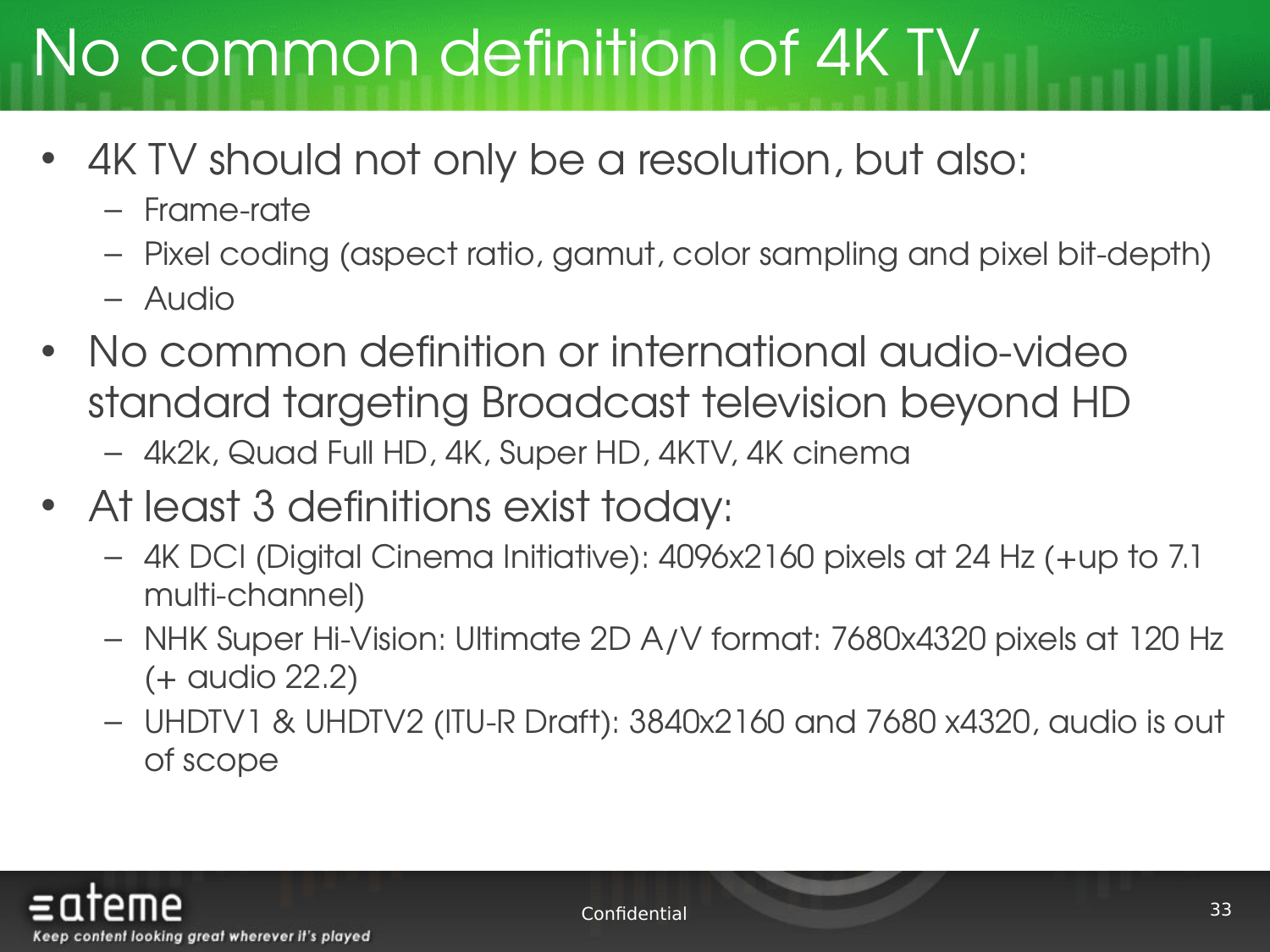

No common definition of 4K TV
4K TV should not only be a resolution, but also:
Frame-rate
Pixel coding (aspect ratio, gamut, color sampling and pixel bit-depth)
Audio
No common definition or international audio-video standard targeting Broadcast television beyond HD
4k2k, Quad Full HD, 4K, Super HD, 4KTV, 4K cinema
At least 3 definitions exist today:
4K DCI (Digital Cinema Initiative): 4096x2160 pixels at 24 Hz (+up to 7.1 multi-channel)
NHK Super Hi-Vision: Ultimate 2D A/V format: 7680x4320 pixels at 120 Hz  (+ audio 22.2)
UHDTV1 & UHDTV2 (ITU-R Draft): 3840x2160 and 7680 x4320, audio is out of scope